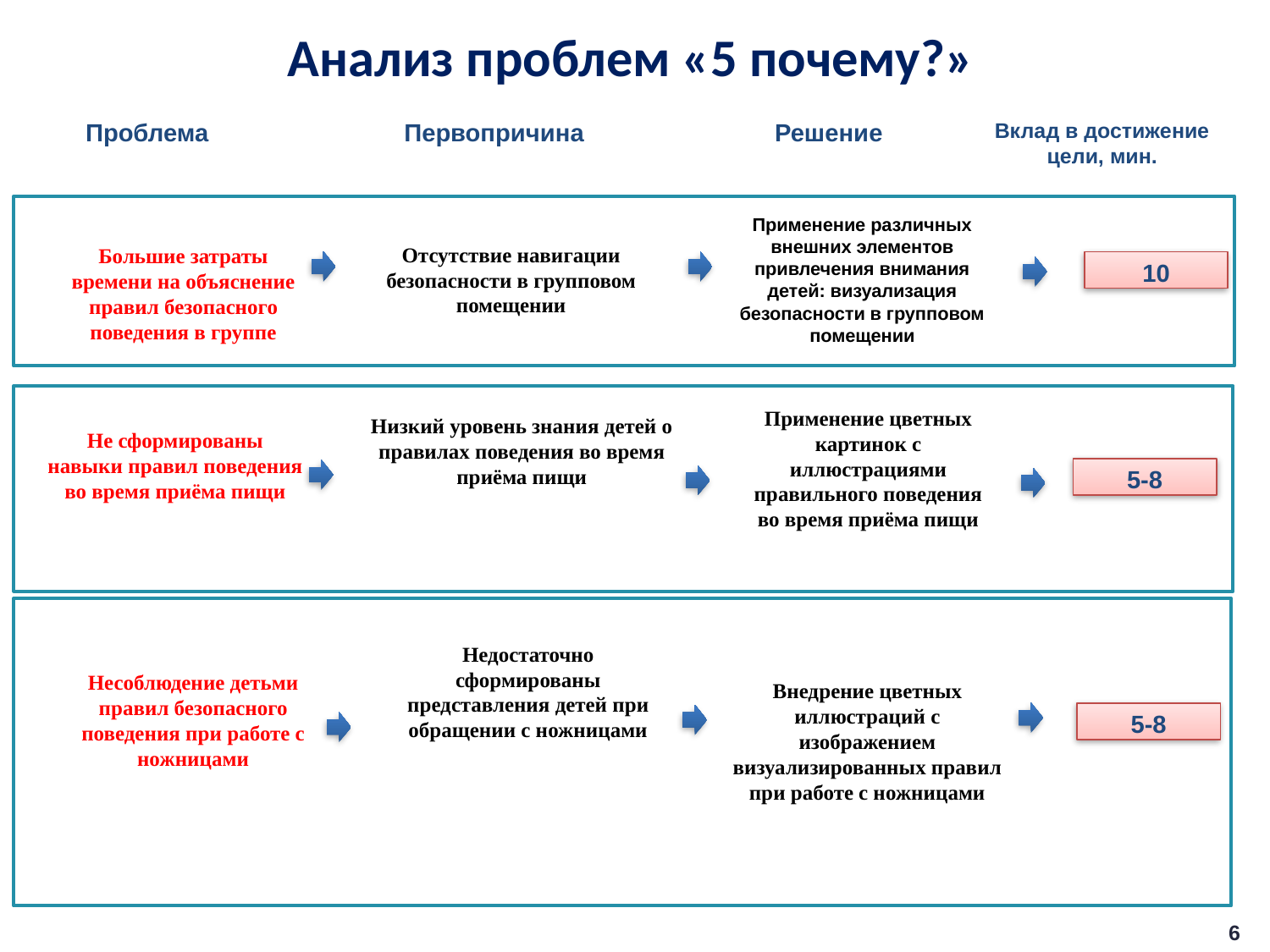

Анализ проблем «5 почему?»
Проблема
Первопричина
Решение
Вклад в достижение цели, мин.

Применение различных внешних элементов привлечения внимания детей: визуализация безопасности в групповом помещении

Большие затраты времени на объяснение правил безопасного поведения в группе

Отсутствие навигации безопасности в групповом помещении

10

Применение цветных картинок с иллюстрациями правильного поведения во время приёма пищи
Низкий уровень знания детей о правилах поведения во время приёма пищи
Не сформированы навыки правил поведения во время приёма пищи

5-8

Недостаточно сформированы представления детей при обращении с ножницами
Несоблюдение детьми правил безопасного поведения при работе с ножницами

Внедрение цветных иллюстраций с изображением визуализированных правил при работе с ножницами

5-8

6